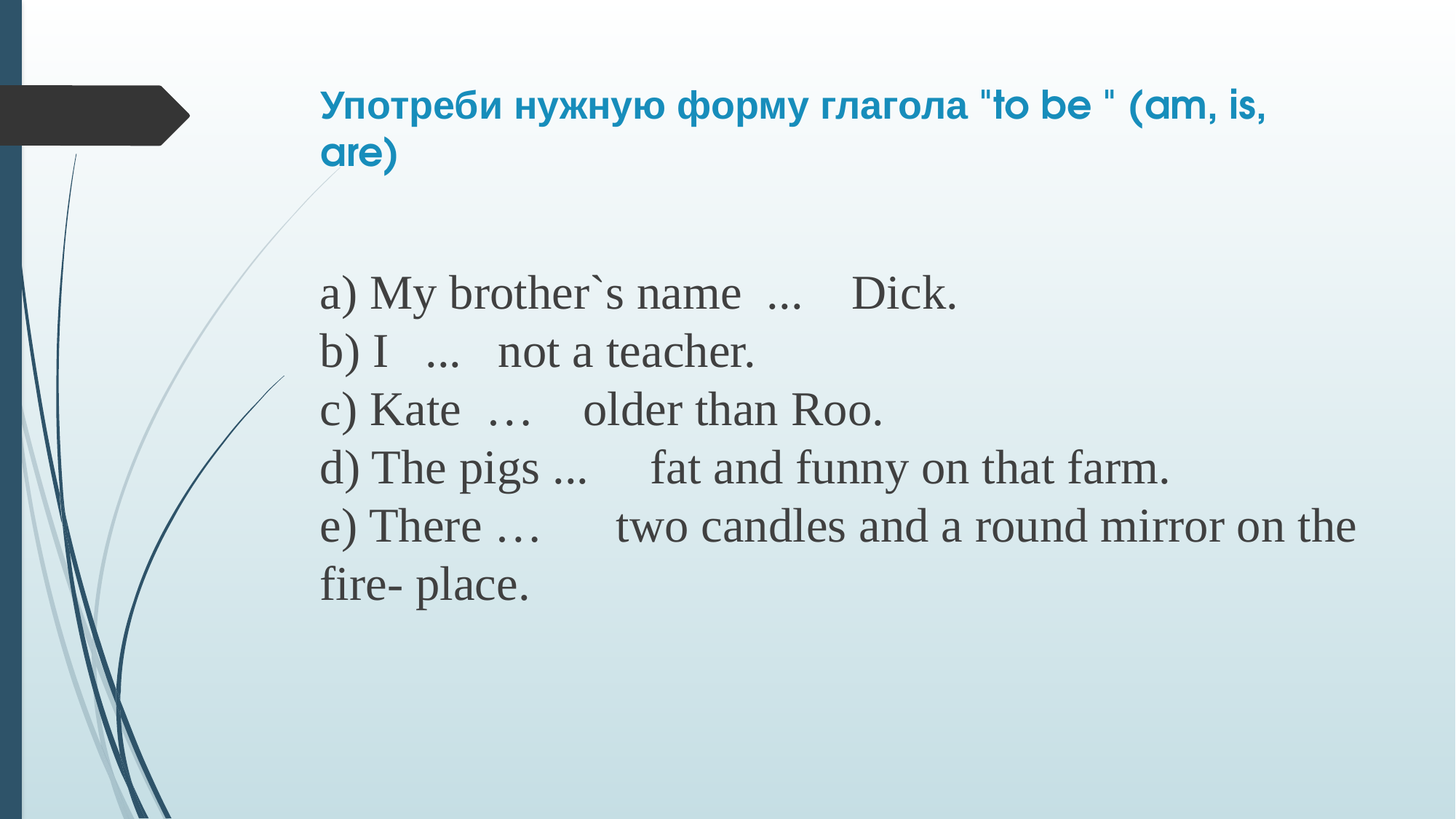

# Употреби нужную форму глагола "to be " (am, is, are)
a) My brother`s name  ...    Dick. 
b) I   ...   not a teacher. 
c) Kate  …    older than Roo.
d) The pigs ...     fat and funny on that farm. 
e) There …      two candles and a round mirror on the fire- place.